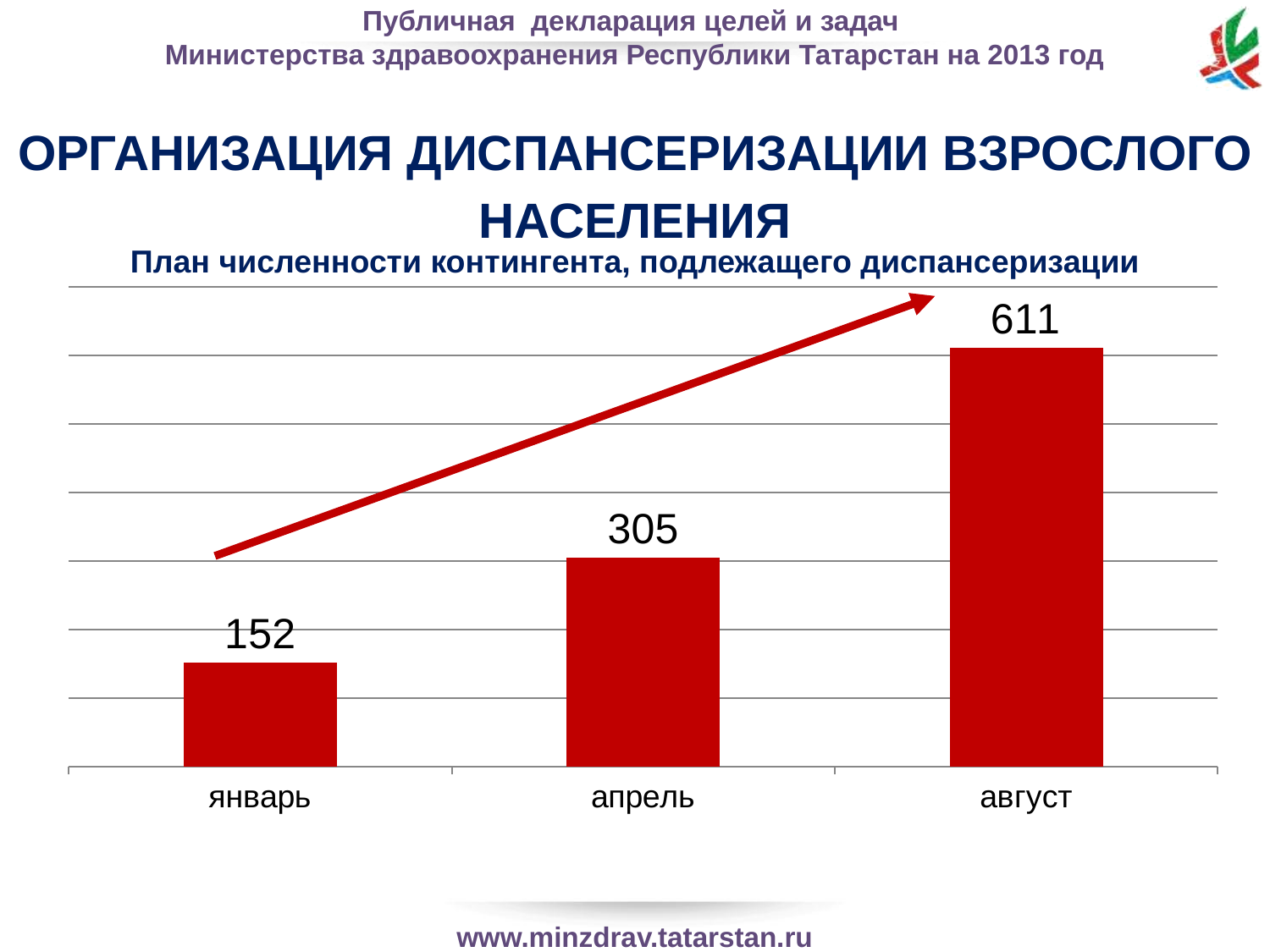

ОРГАНИЗАЦИЯ ДИСПАНСЕРИЗАЦИИ ВЗРОСЛОГО НАСЕЛЕНИЯ
План численности контингента, подлежащего диспансеризации

### Chart

| Category | Столбец1 |
|---|---|
| январь | 152.0 |
| апрель | 305.0 |
| август | 611.0 |